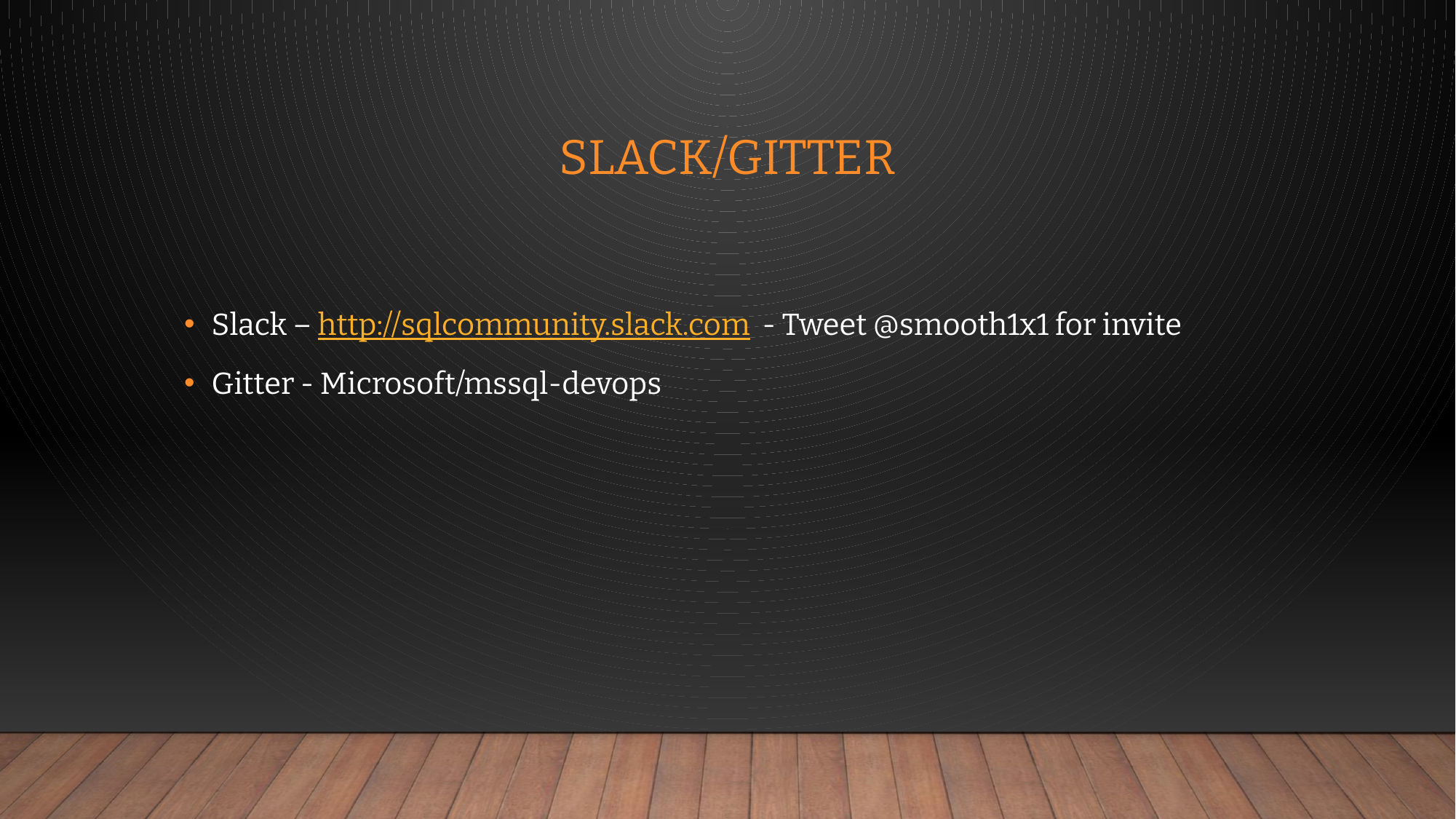

# SLACK/GITTER

Slack – http://sqlcommunity.slack.com  - Tweet @smooth1x1 for invite
Gitter - Microsoft/mssql-devops